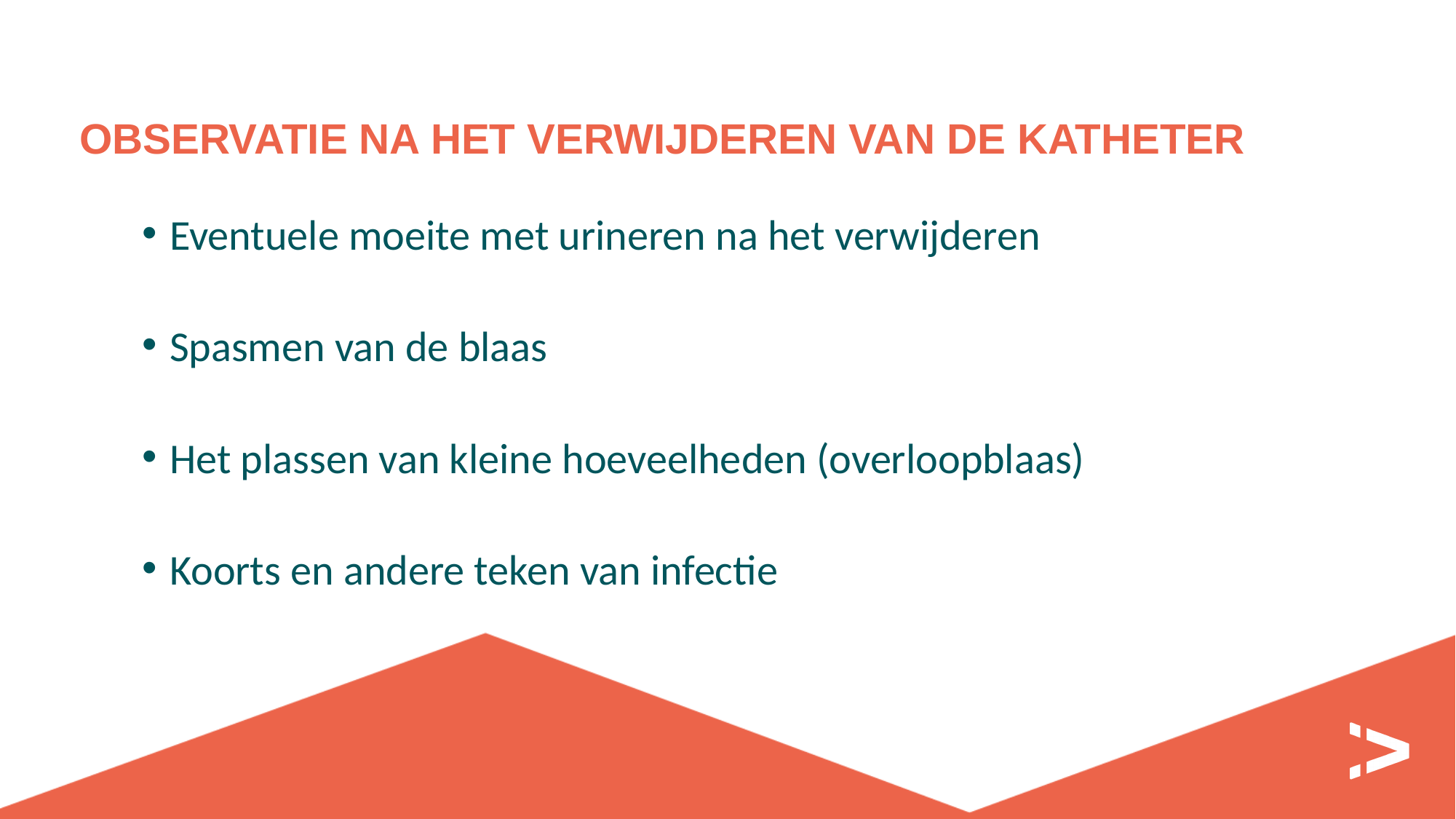

# Observatie Na het Verwijderen van de katheter
Eventuele moeite met urineren na het verwijderen

Spasmen van de blaas

Het plassen van kleine hoeveelheden (overloopblaas)

Koorts en andere teken van infectie